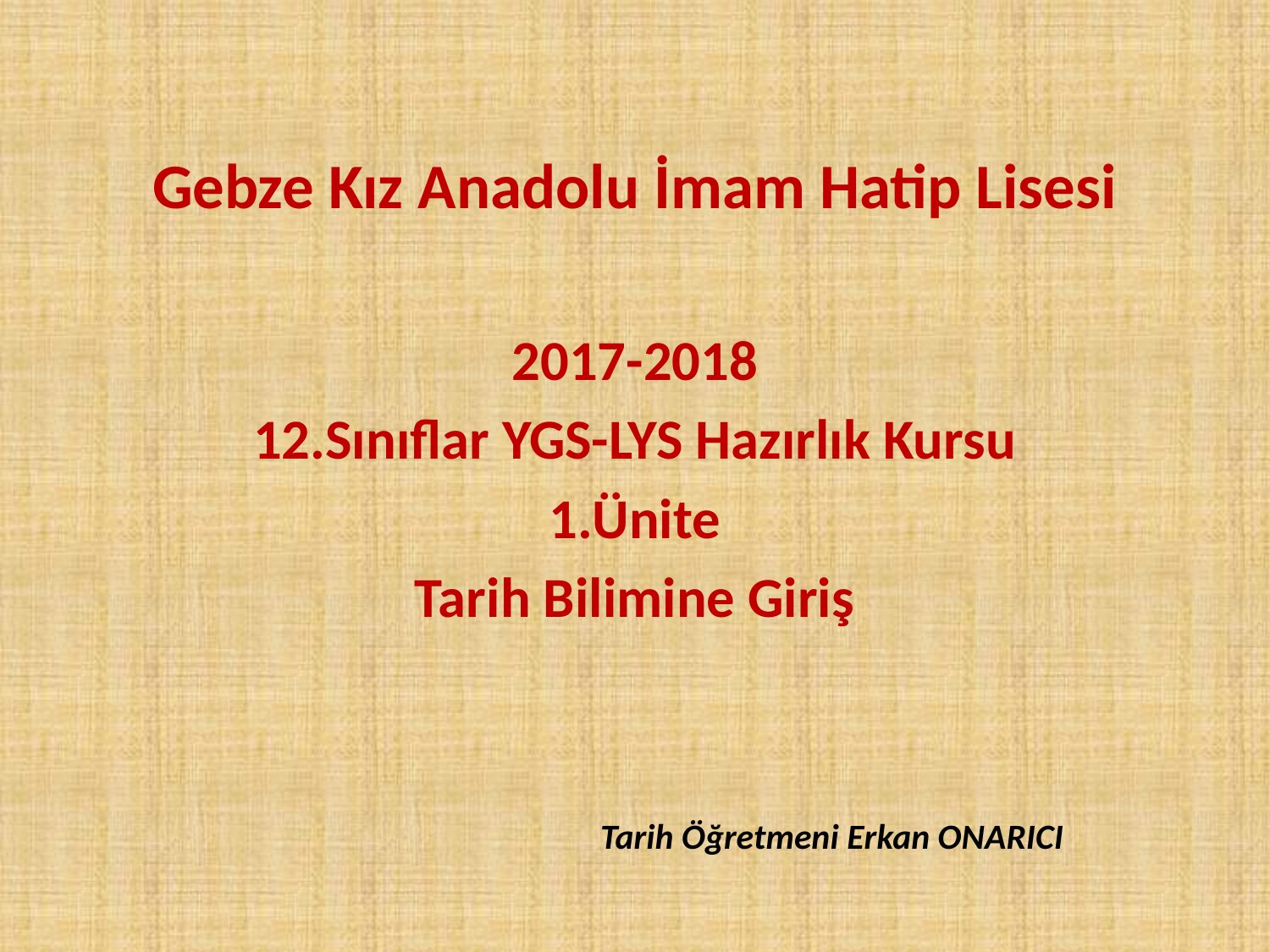

# Gebze Kız Anadolu İmam Hatip Lisesi
2017-2018
12.Sınıflar YGS-LYS Hazırlık Kursu
1.Ünite
Tarih Bilimine Giriş

                                                 Tarih Öğretmeni Erkan ONARICI